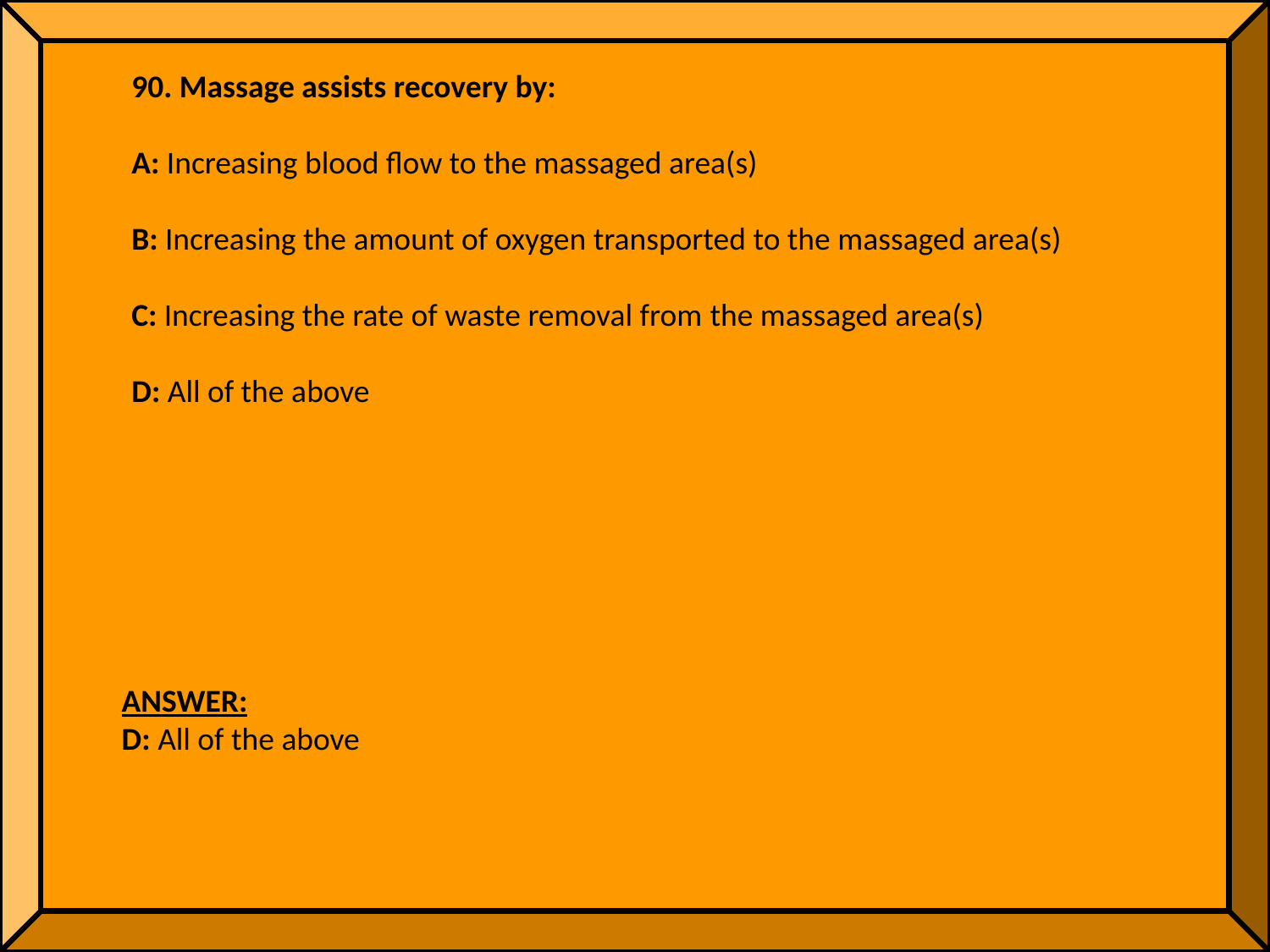

90. Massage assists recovery by:

A: Increasing blood flow to the massaged area(s)

B: Increasing the amount of oxygen transported to the massaged area(s)

C: Increasing the rate of waste removal from the massaged area(s)

D: All of the above

ANSWER:
D: All of the above